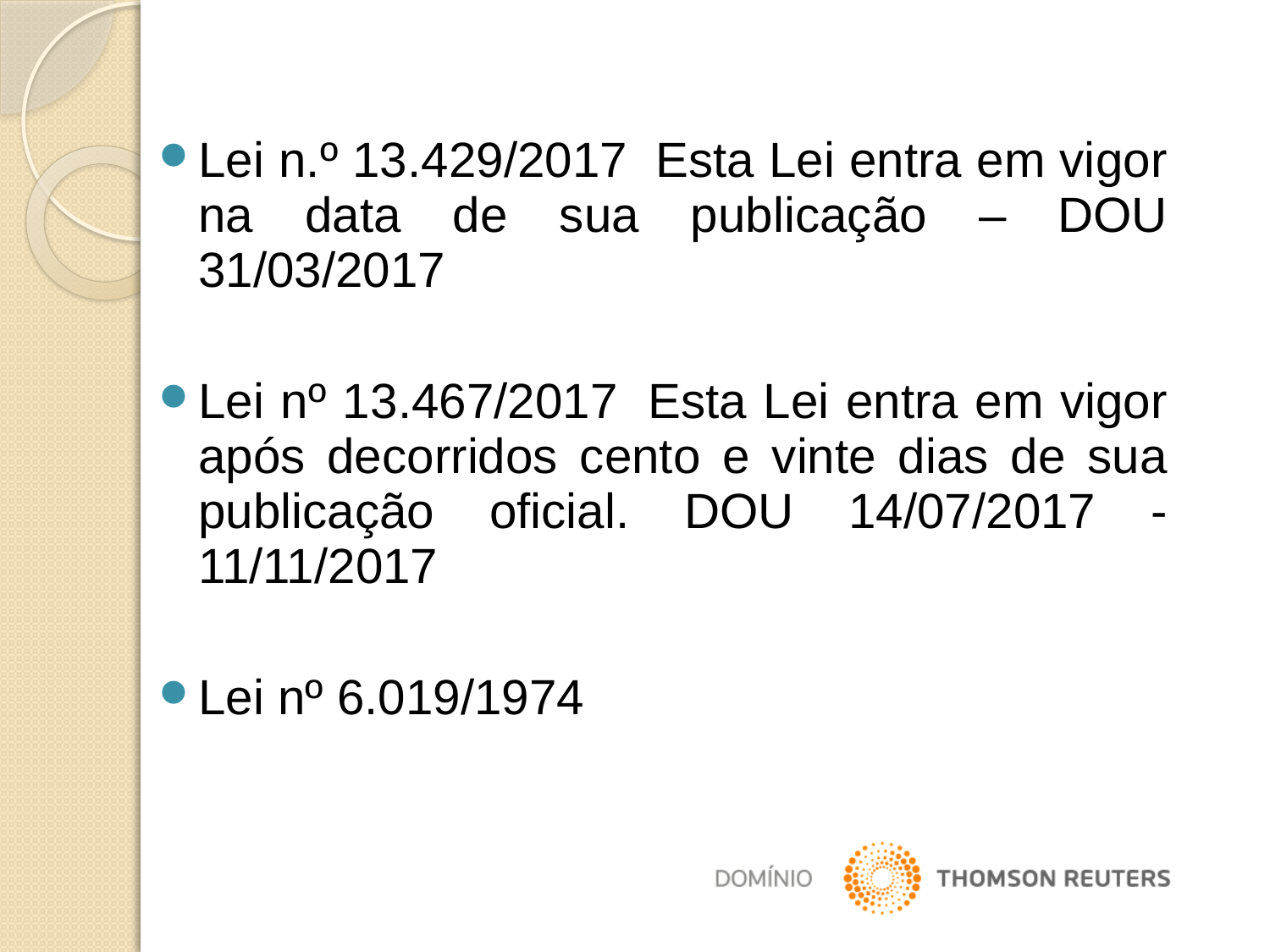

Lei n.º 13.429/2017  Esta Lei entra em vigor na data de sua publicação – DOU 31/03/2017

Lei nº 13.467/2017  Esta Lei entra em vigor após decorridos cento e vinte dias de sua publicação oficial. DOU 14/07/2017 -11/11/2017

Lei nº 6.019/1974